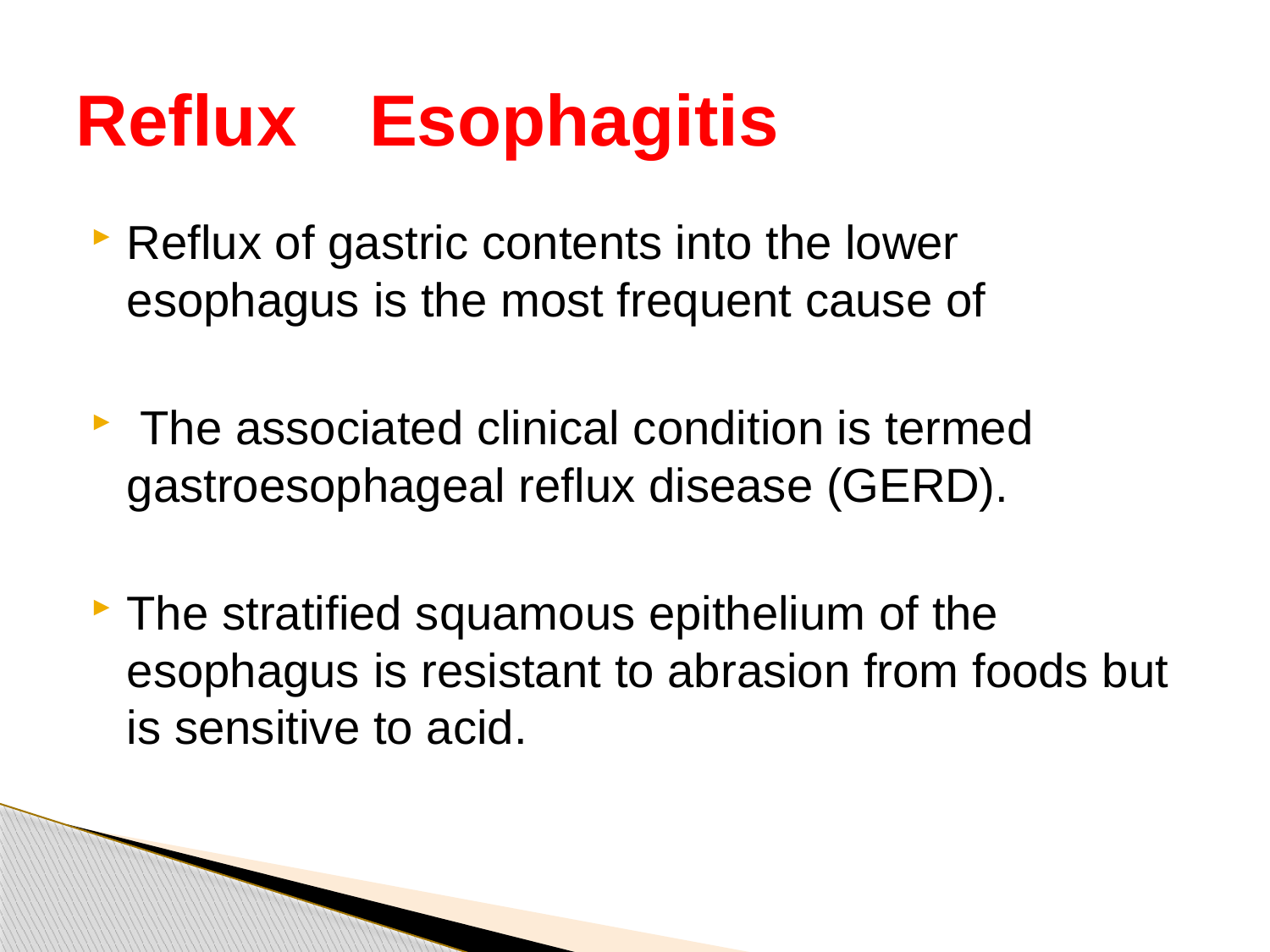

# Reflux Esophagitis
Reflux of gastric contents into the lower esophagus is the most frequent cause of

 The associated clinical condition is termed gastroesophageal reflux disease (GERD).

The stratified squamous epithelium of the esophagus is resistant to abrasion from foods but is sensitive to acid.